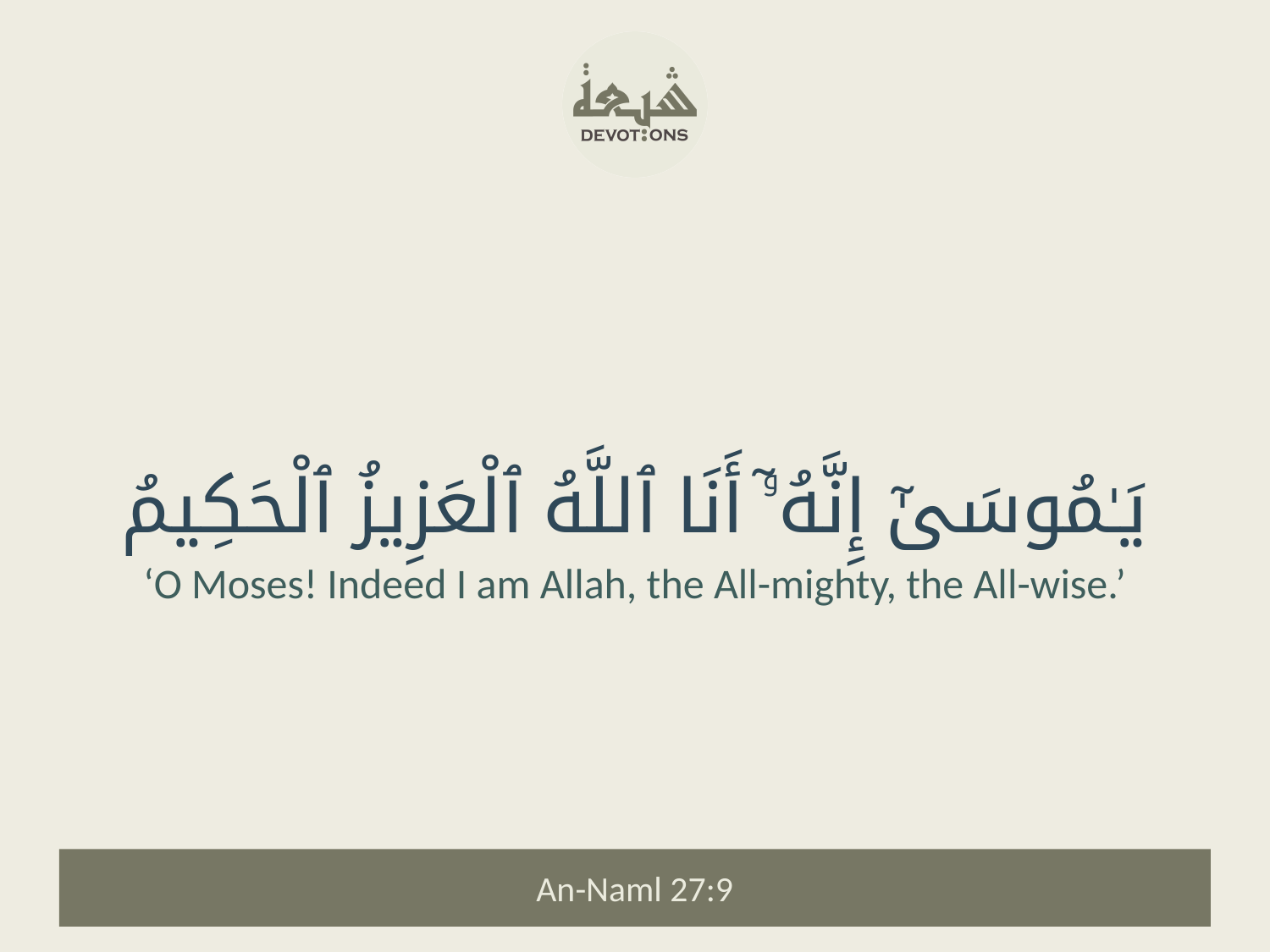

يَـٰمُوسَىٰٓ إِنَّهُۥٓ أَنَا ٱللَّهُ ٱلْعَزِيزُ ٱلْحَكِيمُ
‘O Moses! Indeed I am Allah, the All-mighty, the All-wise.’
An-Naml 27:9